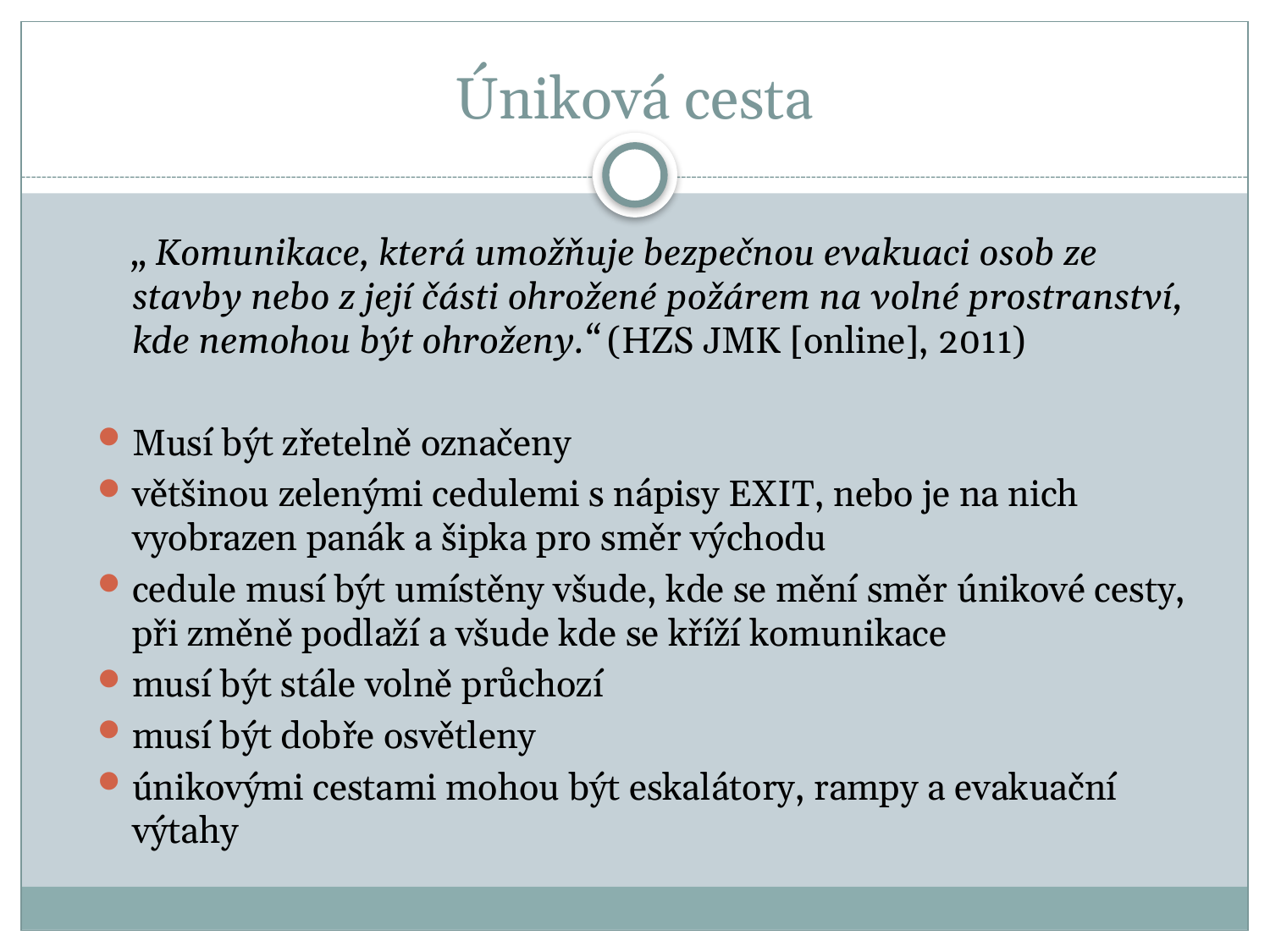

# Úniková cesta
	„ Komunikace, která umožňuje bezpečnou evakuaci osob ze stavby nebo z její části ohrožené požárem na volné prostranství, kde nemohou být ohroženy.“ (HZS JMK [online], 2011)

Musí být zřetelně označeny
většinou zelenými cedulemi s nápisy EXIT, nebo je na nich vyobrazen panák a šipka pro směr východu
cedule musí být umístěny všude, kde se mění směr únikové cesty, při změně podlaží a všude kde se kříží komunikace
musí být stále volně průchozí
musí být dobře osvětleny
únikovými cestami mohou být eskalátory, rampy a evakuační výtahy